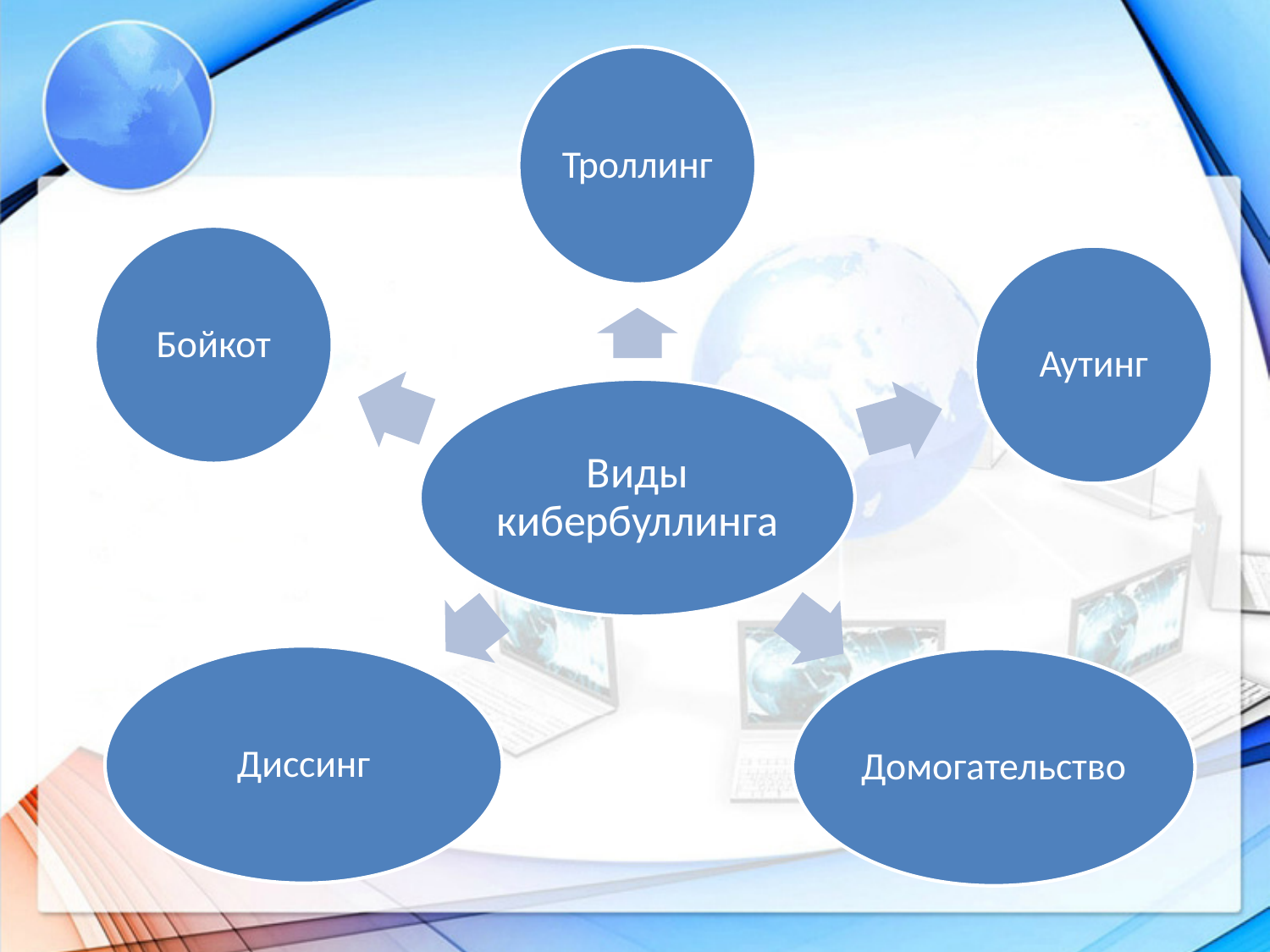

Виды кибербуллинга

Троллинг

Аутинг

Домогательство

Диссинг

Бойкот